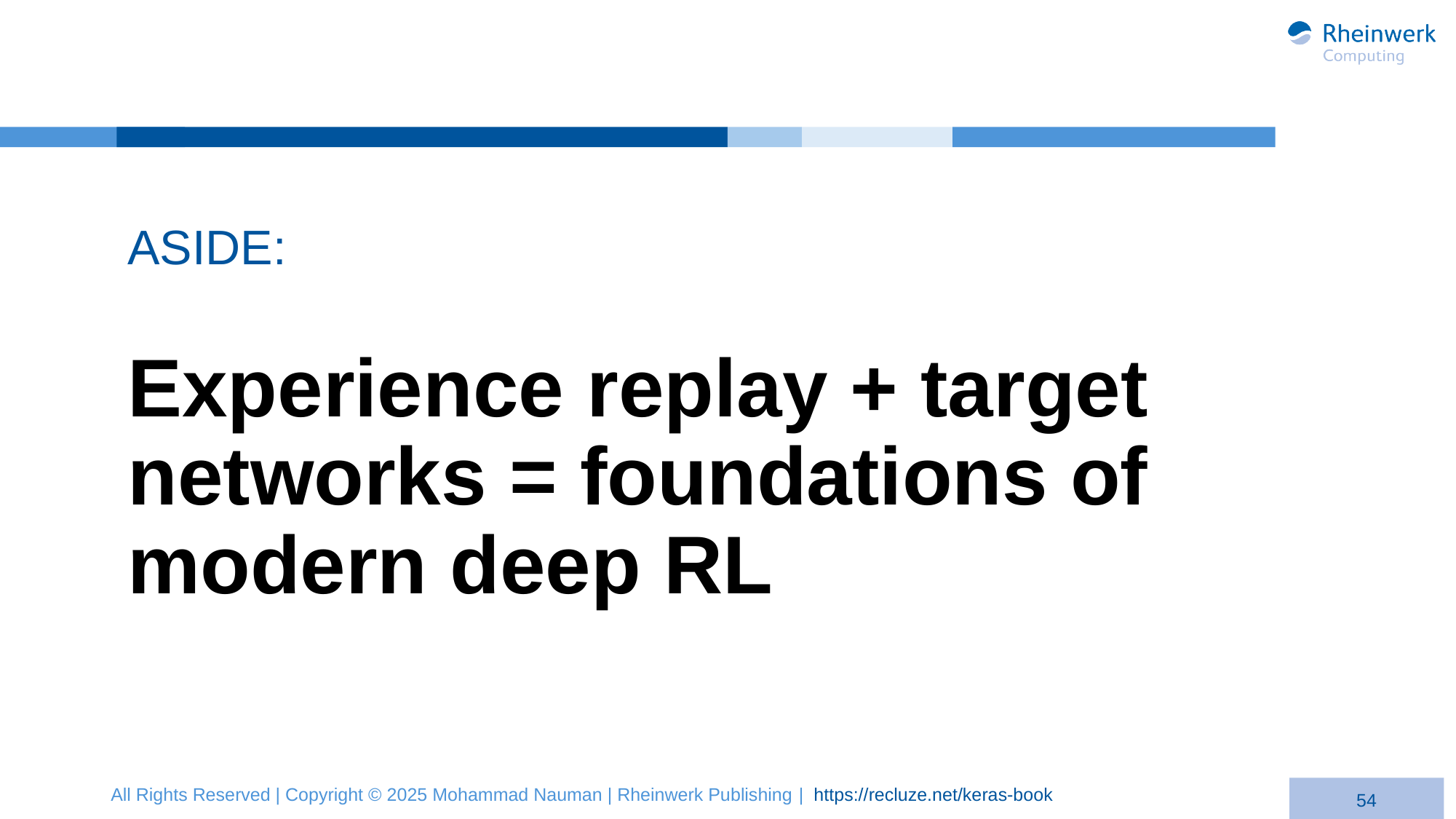

ASIDE:
# Experience replay + target networks = foundations of modern deep RL